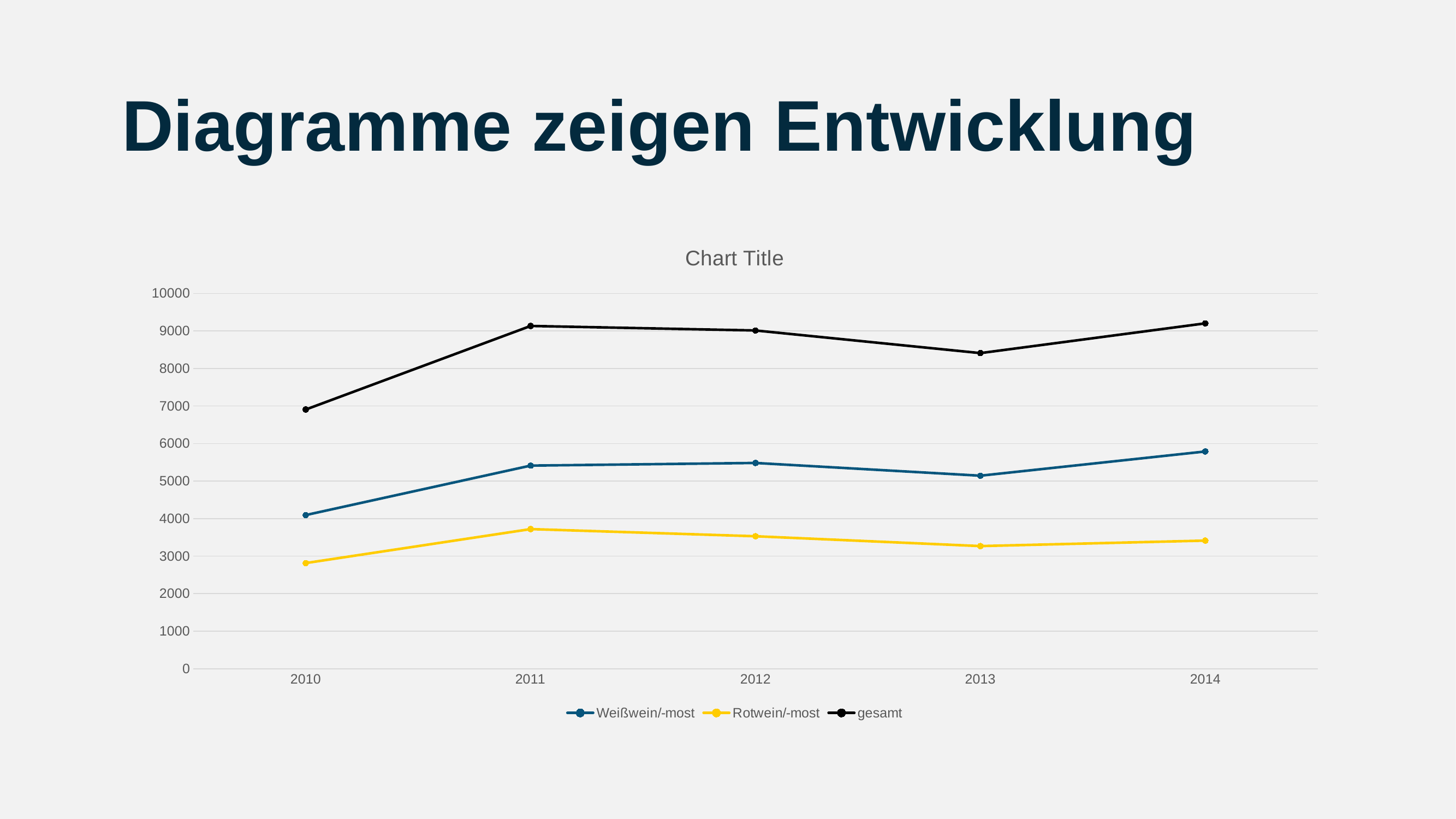

# Diagramme zeigen Entwicklung

### Chart:

| Category | Weißwein/-most | Rotwein/-most | gesamt |
|---|---|---|---|
| 2010 | 4093.0 | 2814.0 | 6906.0 |
| 2011 | 5412.0 | 3720.0 | 9132.0 |
| 2012 | 5482.0 | 3529.0 | 9012.0 |
| 2013 | 5142.0 | 3267.0 | 8409.0 |
| 2014 | 5788.0 | 3413.0 | 9202.0 |